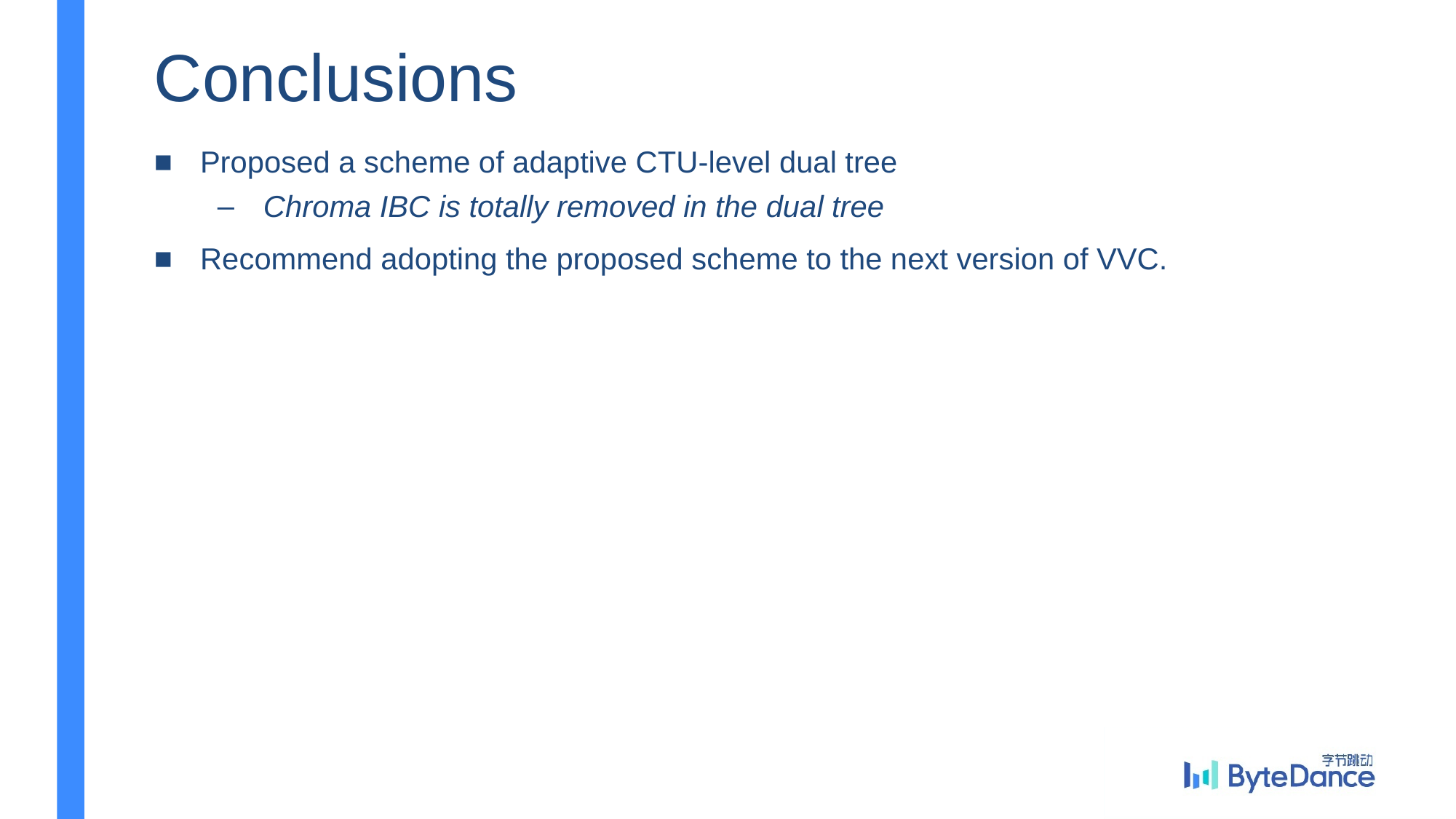

# Conclusions
Proposed a scheme of adaptive CTU-level dual tree
Chroma IBC is totally removed in the dual tree
Recommend adopting the proposed scheme to the next version of VVC.